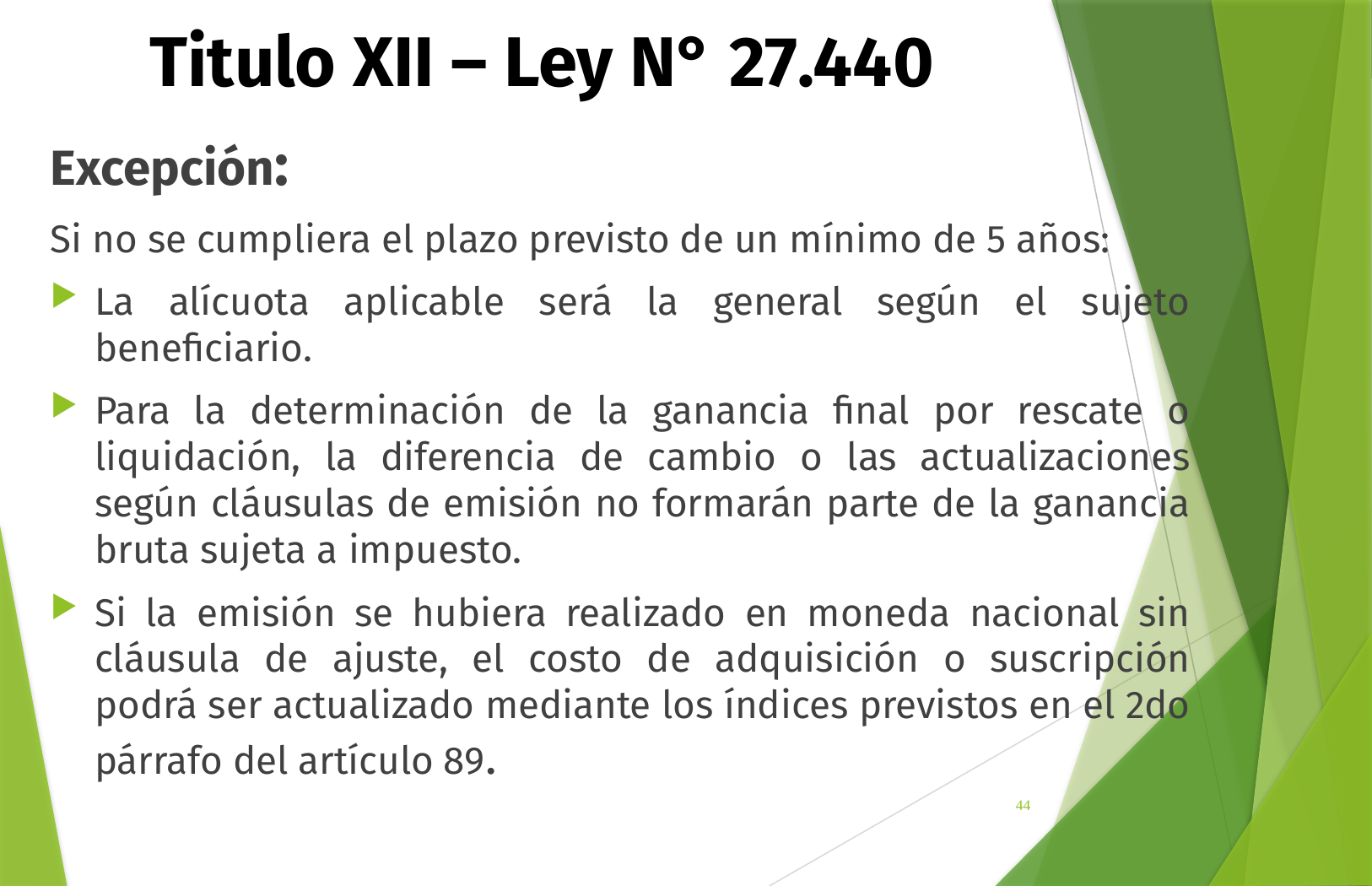

# Titulo XII – Ley N° 27.440
Excepción:
Si no se cumpliera el plazo previsto de un mínimo de 5 años:
La alícuota aplicable será la general según el sujeto beneficiario.
Para la determinación de la ganancia final por rescate o liquidación, la diferencia de cambio o las actualizaciones según cláusulas de emisión no formarán parte de la ganancia bruta sujeta a impuesto.
Si la emisión se hubiera realizado en moneda nacional sin cláusula de ajuste, el costo de adquisición o suscripción podrá ser actualizado mediante los índices previstos en el 2do párrafo del artículo 89.
44